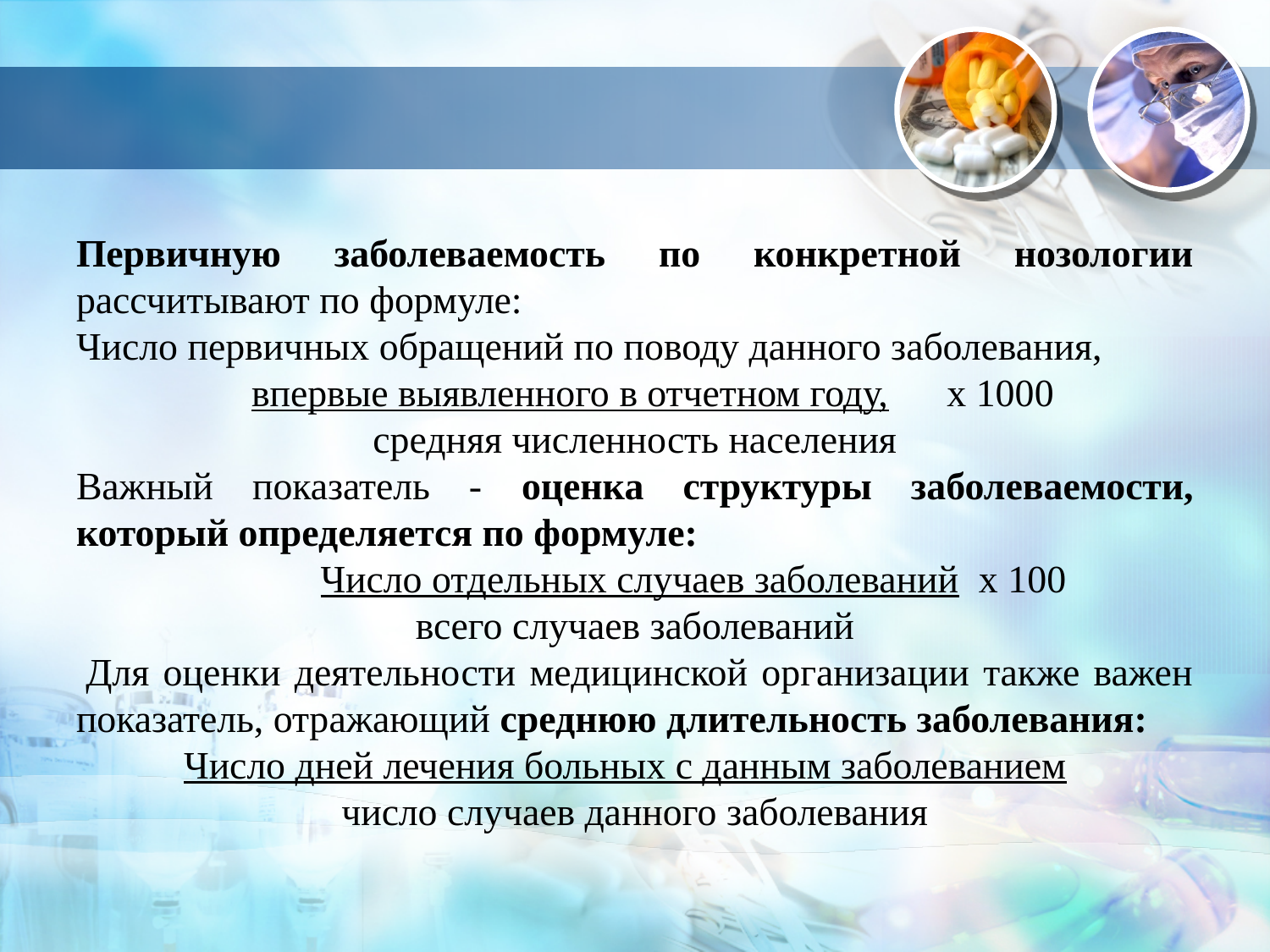

#
Первичную заболеваемость по конкретной нозологии рассчитывают по формуле:
Число первичных обращений по поводу данного заболевания,
                  впервые выявленного в отчетном году,      х 1000
средняя численность населения
Важный показатель - оценка структуры заболеваемости, который определяется по формуле:
            Число отдельных случаев заболеваний  х 100
всего случаев заболеваний
 Для оценки деятельности медицинской организации также важен показатель, отражающий среднюю длительность заболевания:
Число дней лечения больных с данным заболеванием
число случаев данного заболевания